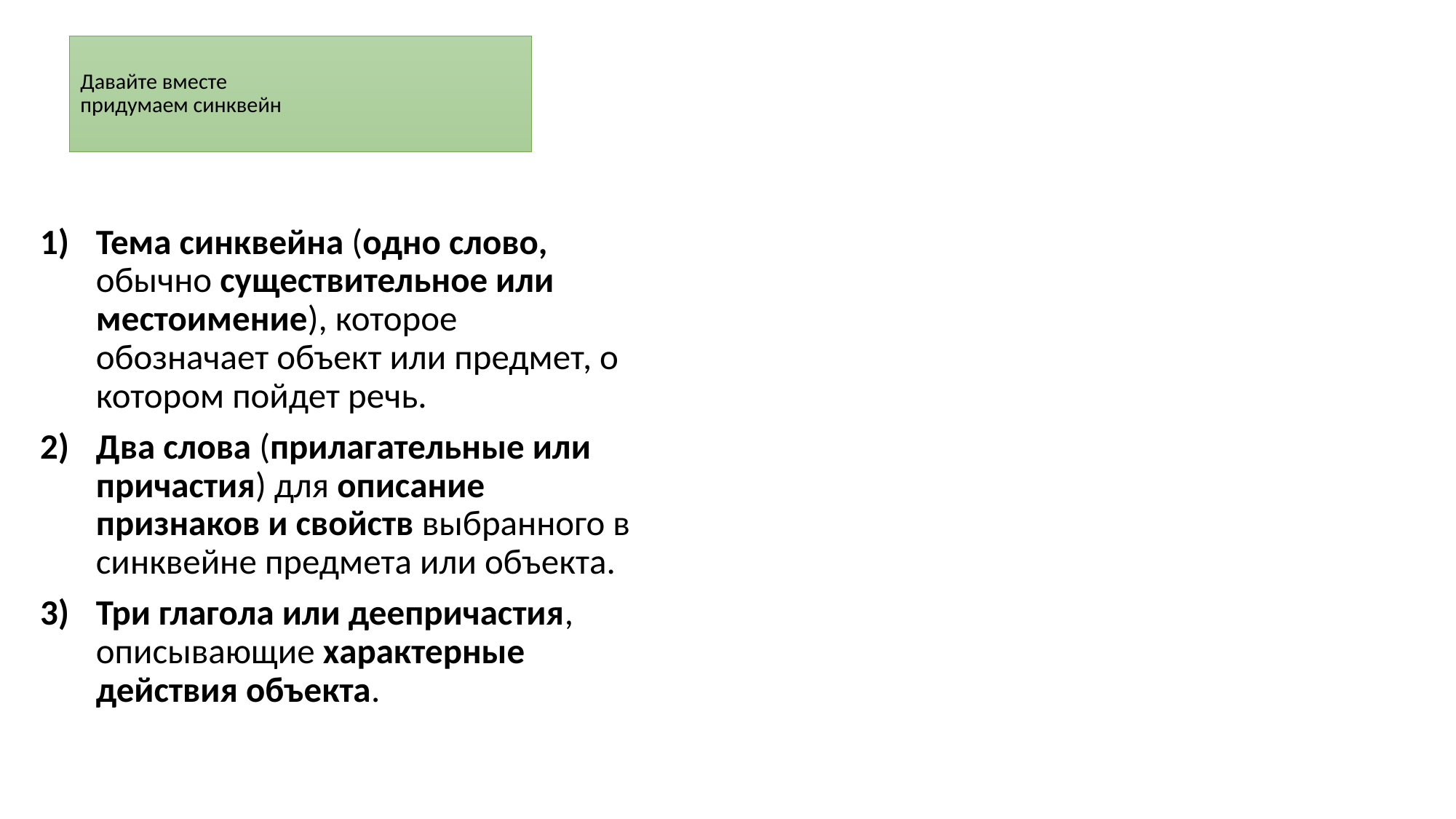

Давайте вместе
придумаем синквейн
Тема синквейна (одно слово, обычно существительное или местоимение), которое обозначает объект или предмет, о котором пойдет речь.
Два слова (прилагательные или причастия) для описание признаков и свойств выбранного в синквейне предмета или объекта.
Три глагола или деепричастия, описывающие характерные действия объекта.